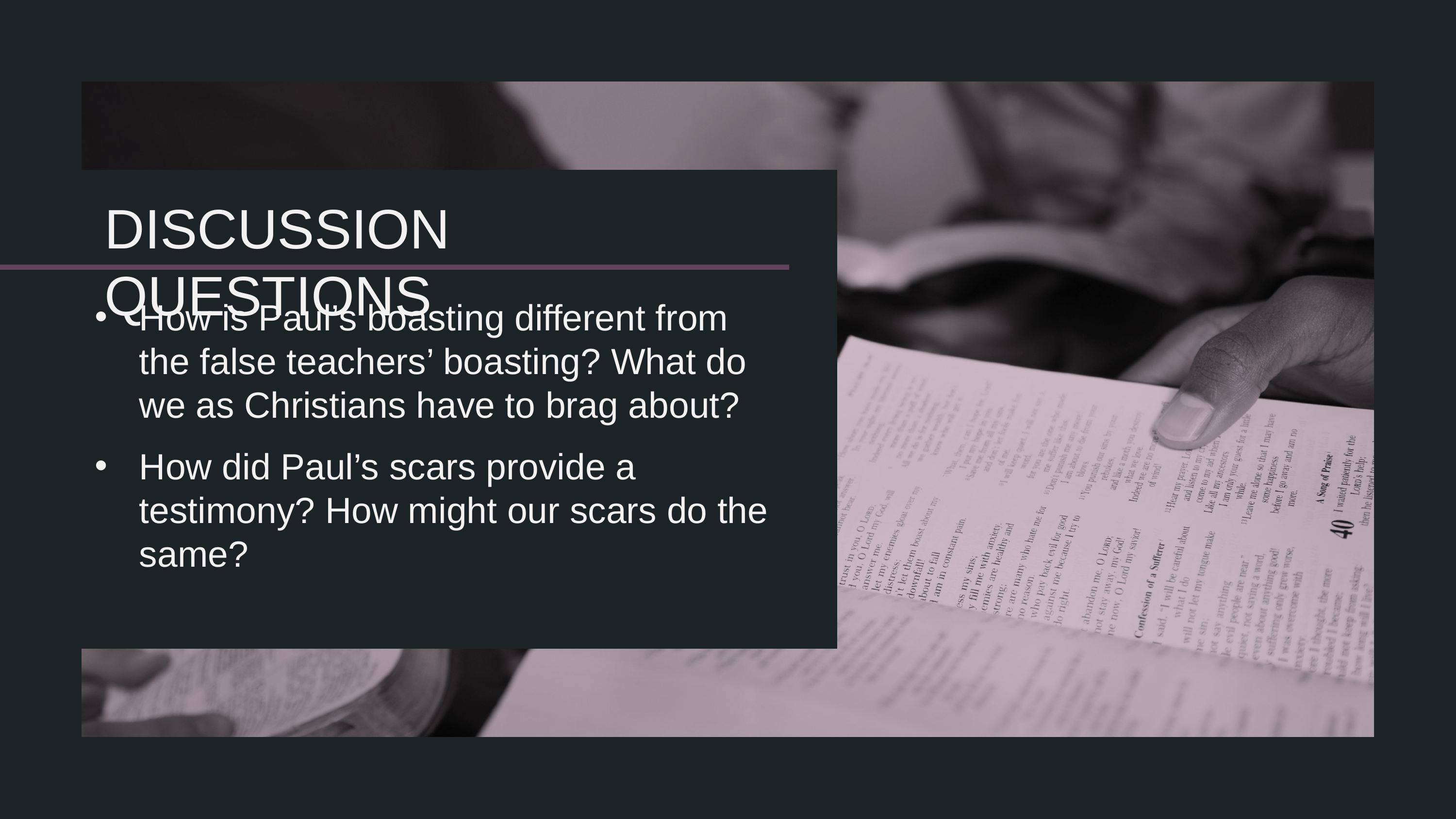

How is Paul’s boasting different from the false teachers’ boasting? What do we as Christians have to brag about?
How did Paul’s scars provide a testimony? How might our scars do the same?